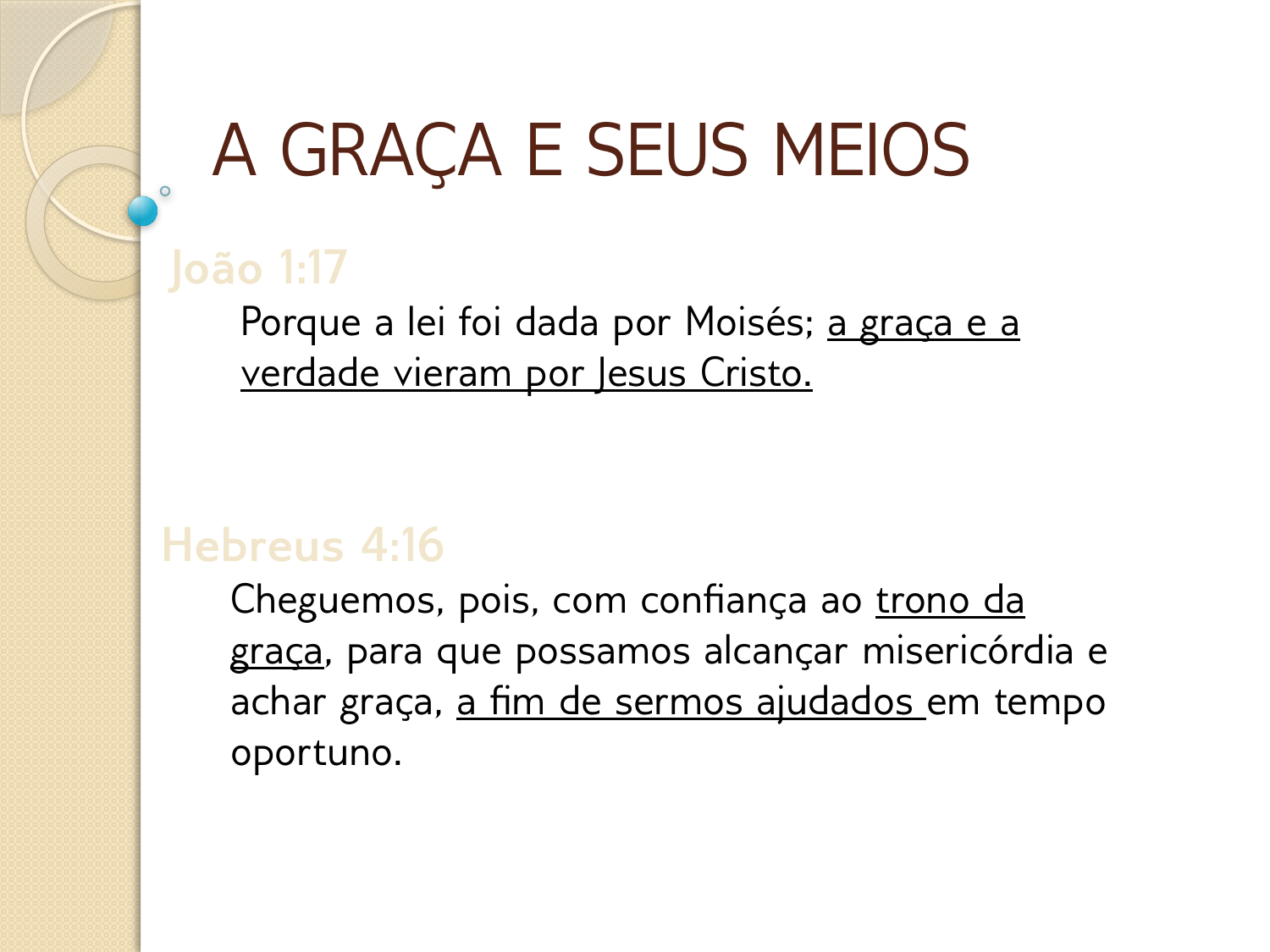

A GRAÇA E SEUS MEIOS
João 1:17
Porque a lei foi dada por Moisés; a graça e a verdade vieram por Jesus Cristo.
Hebreus 4:16
Cheguemos, pois, com confiança ao trono da graça, para que possamos alcançar misericórdia e achar graça, a fim de sermos ajudados em tempo oportuno.